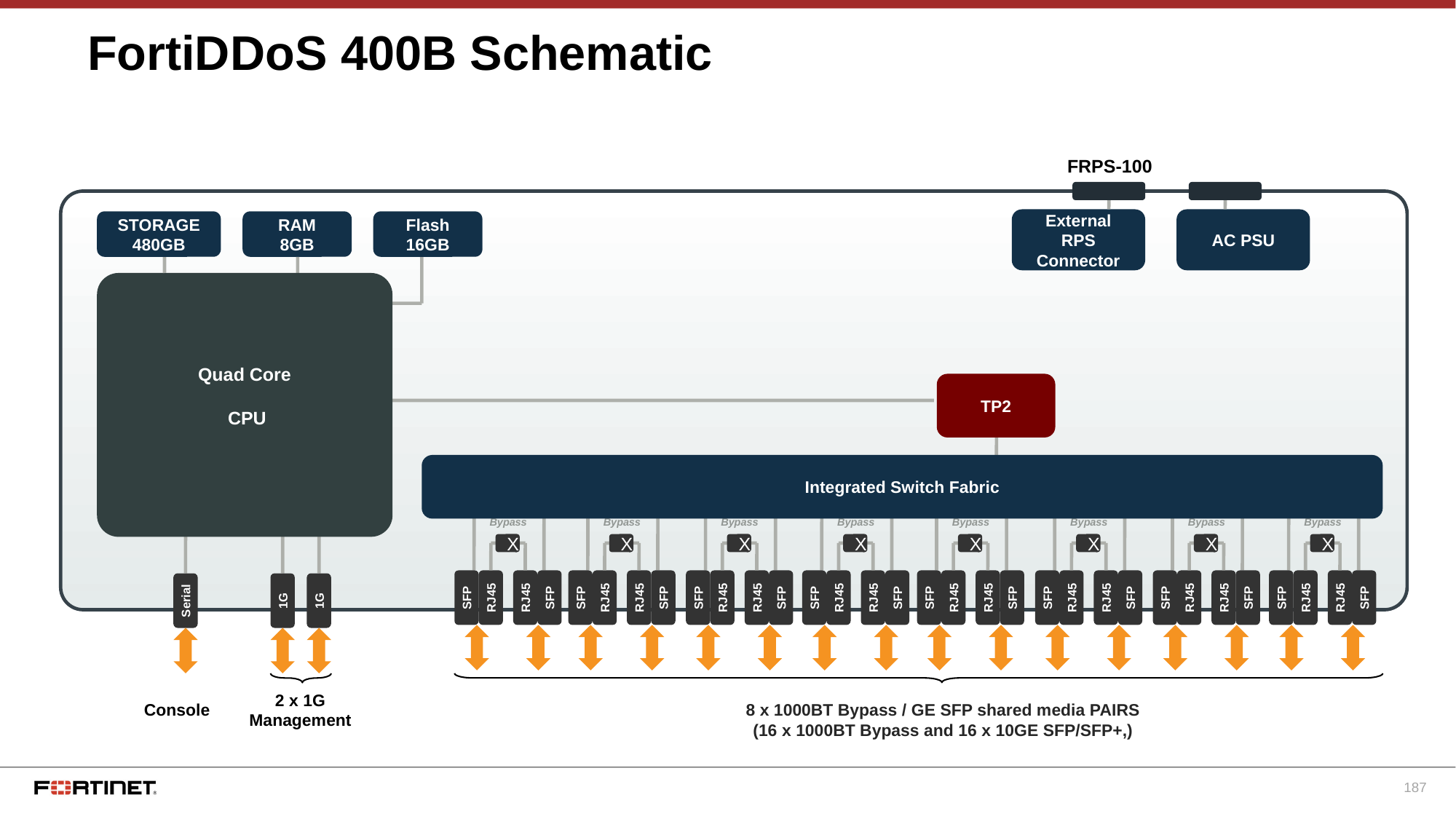

# FortiDDoS 400B Schematic
FRPS-100

External RPS Connector
AC PSU
STORAGE
480GB
RAM
8GB
Flash
16GB

Quad Core

CPU
TP2

Integrated Switch Fabric
Bypass

X

SFP
RJ45
RJ45
SFP

Bypass

X

SFP
RJ45
RJ45
SFP

Bypass

X

SFP
RJ45
RJ45
SFP

Bypass

X

SFP
RJ45
RJ45
SFP

Bypass

X

SFP
RJ45
RJ45
SFP

Bypass

X

SFP
RJ45
RJ45
SFP

Bypass

X

SFP
RJ45
RJ45
SFP

Bypass

X

SFP
RJ45
RJ45
SFP

Serial
1G
1G

2 x 1G Management
Console
8 x 1000BT Bypass / GE SFP shared media PAIRS
(16 x 1000BT Bypass and 16 x 10GE SFP/SFP+,)